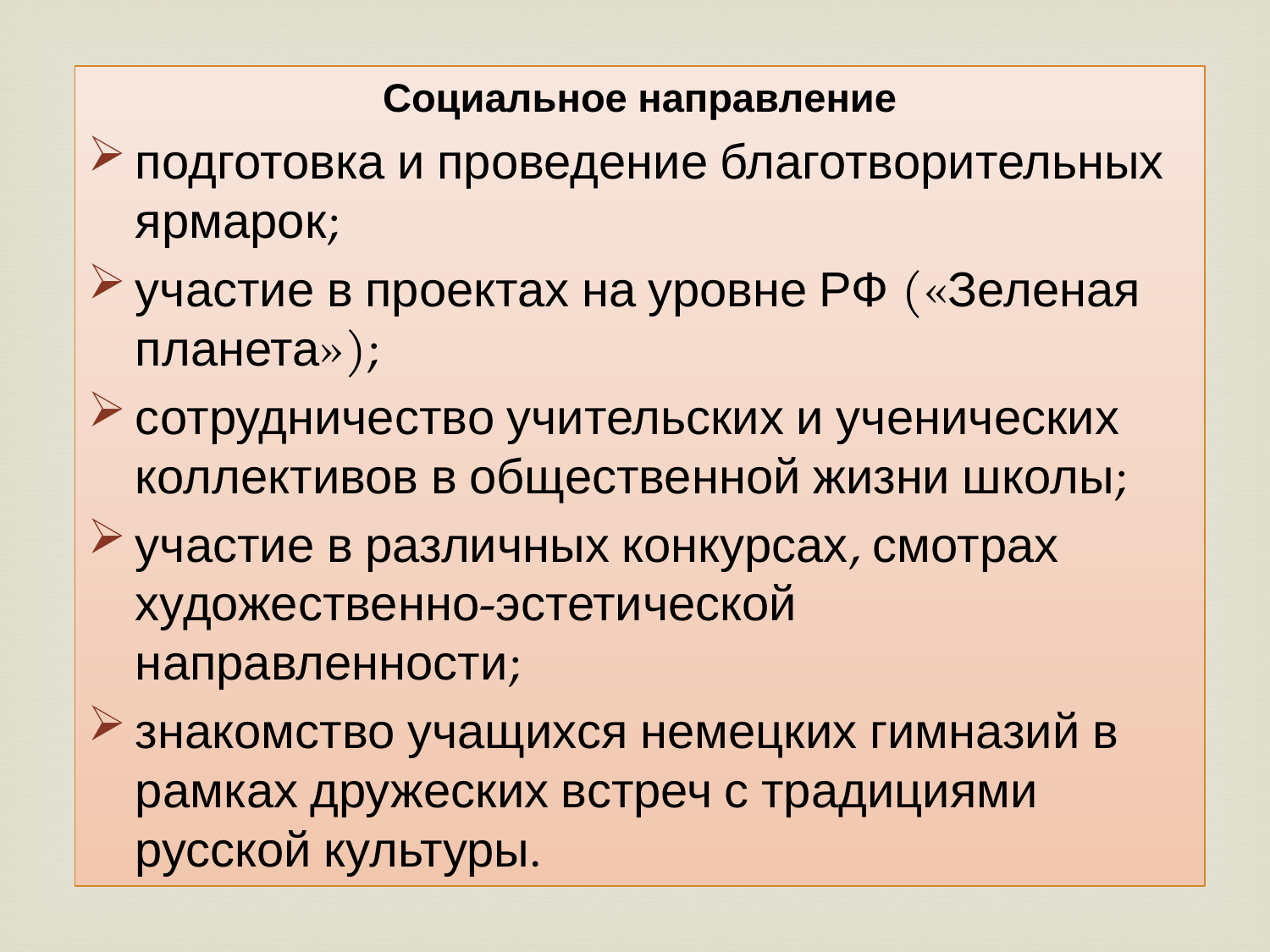

Социальное направление
подготовка и проведение благотворительных ярмарок;
участие в проектах на уровне РФ («Зеленая планета»);
сотрудничество учительских и ученических коллективов в общественной жизни школы;
участие в различных конкурсах, смотрах художественно-эстетической направленности;
знакомство учащихся немецких гимназий в рамках дружеских встреч с традициями русской культуры.